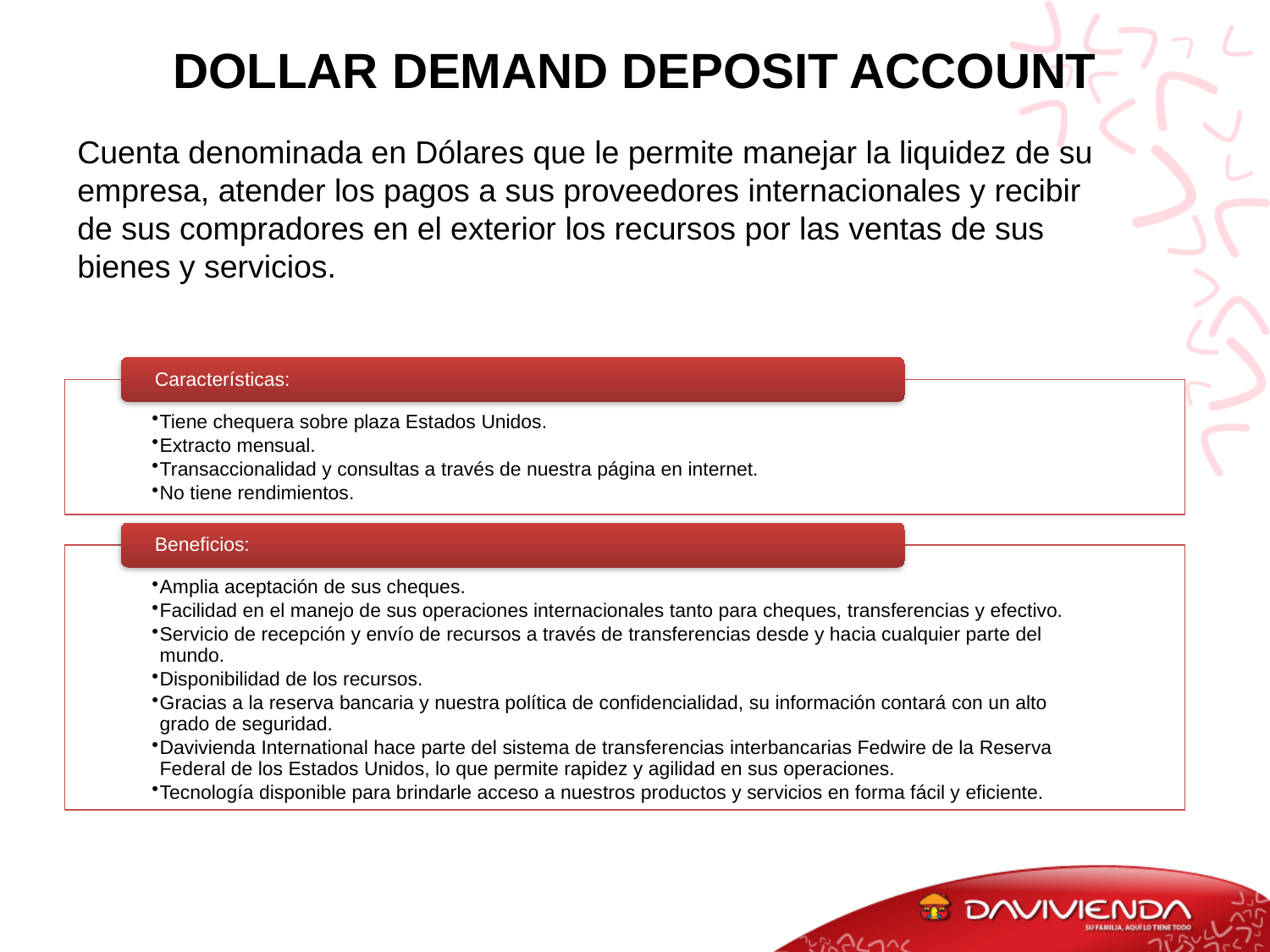

# DOLLAR DEMAND DEPOSIT ACCOUNT
Cuenta denominada en Dólares que le permite manejar la liquidez de su empresa, atender los pagos a sus proveedores internacionales y recibir de sus compradores en el exterior los recursos por las ventas de sus bienes y servicios.
Tiene chequera sobre plaza Estados Unidos.
Extracto mensual.
Transaccionalidad y consultas a través de nuestra página en internet.
No tiene rendimientos.
Características:
Amplia aceptación de sus cheques.
Facilidad en el manejo de sus operaciones internacionales tanto para cheques, transferencias y efectivo.
Servicio de recepción y envío de recursos a través de transferencias desde y hacia cualquier parte del mundo.
Disponibilidad de los recursos.
Gracias a la reserva bancaria y nuestra política de confidencialidad, su información contará con un alto grado de seguridad.
Davivienda International hace parte del sistema de transferencias interbancarias Fedwire de la Reserva Federal de los Estados Unidos, lo que permite rapidez y agilidad en sus operaciones.
Tecnología disponible para brindarle acceso a nuestros productos y servicios en forma fácil y eficiente.
Beneficios: